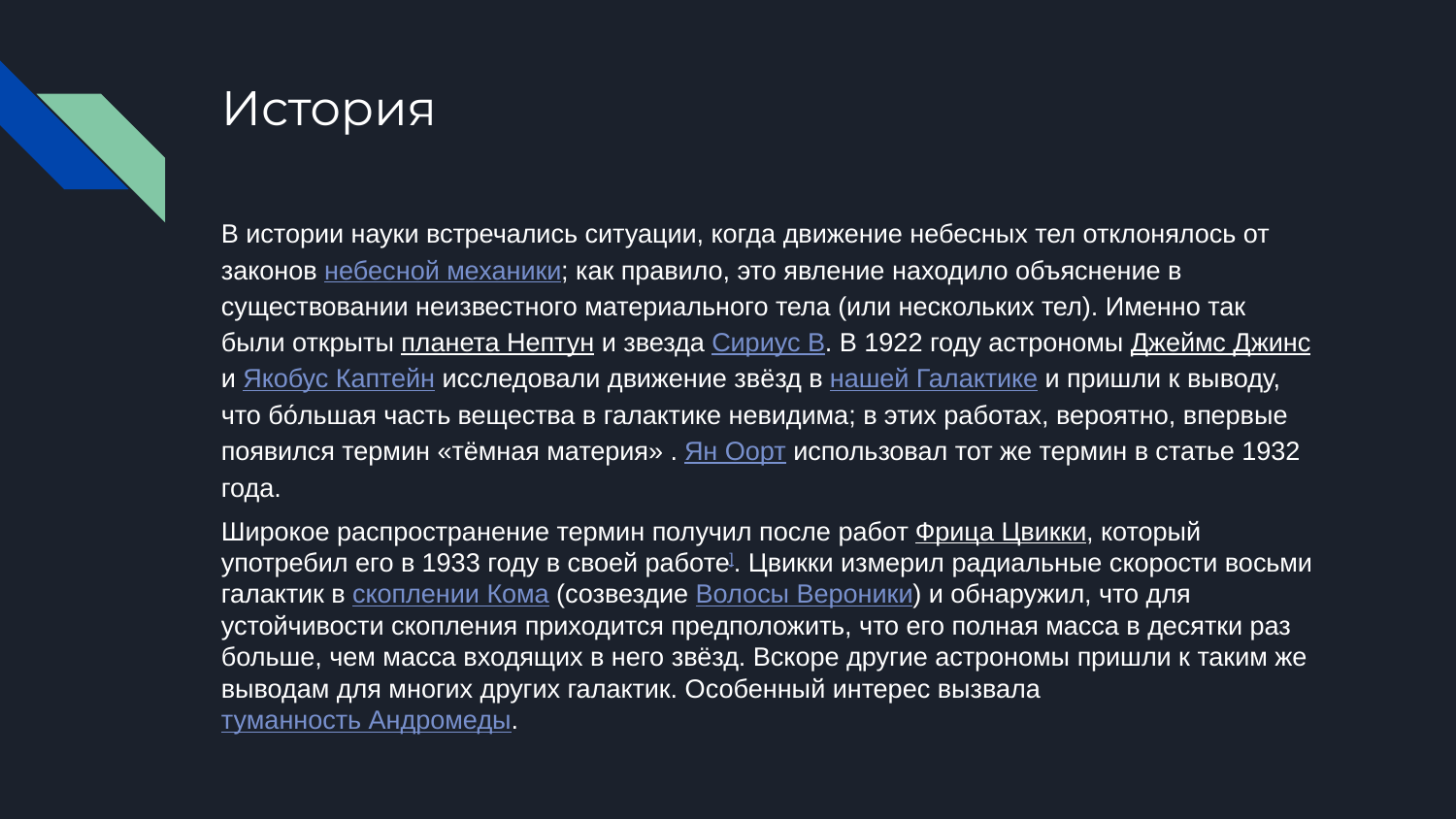

# История
В истории науки встречались ситуации, когда движение небесных тел отклонялось от законов небесной механики; как правило, это явление находило объяснение в существовании неизвестного материального тела (или нескольких тел). Именно так были открыты планета Нептун и звезда Сириус B. В 1922 году астрономы Джеймс Джинс и Якобус Каптейн исследовали движение звёзд в нашей Галактике и пришли к выводу, что бо́льшая часть вещества в галактике невидима; в этих работах, вероятно, впервые появился термин «тёмная материя» . Ян Оорт использовал тот же термин в статье 1932 года.
Широкое распространение термин получил после работ Фрица Цвикки, который употребил его в 1933 году в своей работе]. Цвикки измерил радиальные скорости восьми галактик в скоплении Кома (созвездие Волосы Вероники) и обнаружил, что для устойчивости скопления приходится предположить, что его полная масса в десятки раз больше, чем масса входящих в него звёзд. Вскоре другие астрономы пришли к таким же выводам для многих других галактик. Особенный интерес вызвала туманность Андромеды.